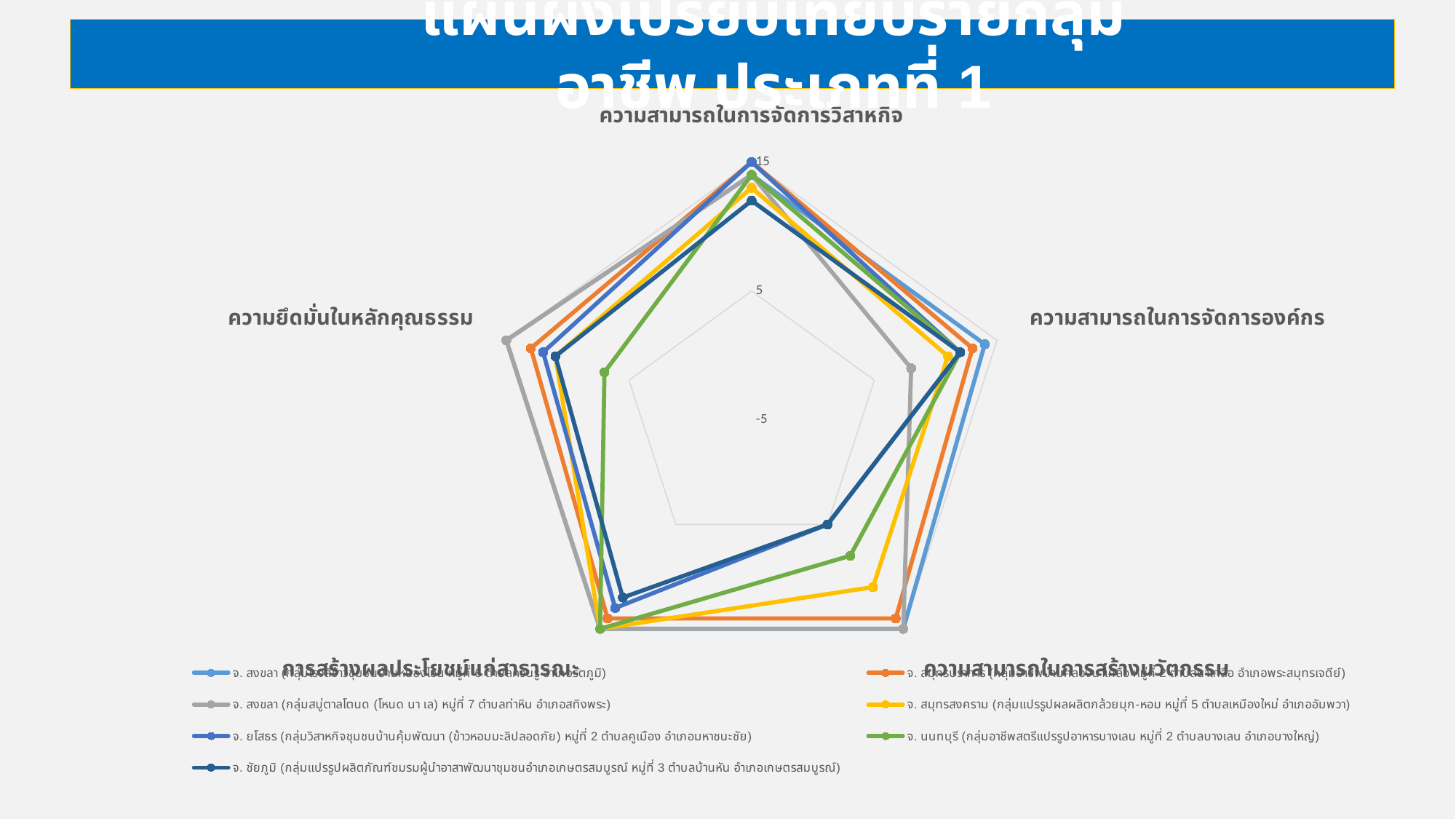

แผนผังเปรียบเทียบรายกลุ่มอาชีพ ประเภทที่ 1

### Chart

| Category | จ. สงขลา (กลุ่มโรงสีข้าวชุมชนบ้านหนองโอน หมู่ที่ 6 ตำบลควนรู อำเภอรัตภูมิ) | จ. สมุทรปราการ (กลุ่มอาชีพบ้านคลองนาเกลือ หมู่ที่ 2 ตำบลนาเกลือ อำเภอพระสมุทรเจดีย์) | จ. สงขลา (กลุ่มสบู่ตาลโตนด (โหนด นา เล) หมู่ที่ 7 ตำบลท่าหิน อำเภอสทิงพระ) | จ. สมุทรสงคราม (กลุ่มแปรรูปผลผลิตกล้วยมุก-หอม หมู่ที่ 5 ตำบลเหมืองใหม่ อำเภออัมพวา) | จ. ยโสธร (กลุ่มวิสาหกิจชุมชนบ้านคุ้มพัฒนา (ข้าวหอมมะลิปลอดภัย) หมู่ที่ 2 ตำบลคูเมือง อำเภอมหาชนะชัย) | จ. นนทบุรี (กลุ่มอาชีพสตรีแปรรูปอาหารบางเลน หมู่ที่ 2 ตำบลบางเลน อำเภอบางใหญ่) | จ. ชัยภูมิ (กลุ่มแปรรูปผลิตภัณฑ์ชมรมผู้นำอาสาพัฒนาชุมชนอำเภอเกษตรสมบูรณ์ หมู่ที่ 3 ตำบลบ้านหัน อำเภอเกษตรสมบูรณ์) |
|---|---|---|---|---|---|---|---|
| ความสามารถในการจัดการวิสาหกิจ | 14.0 | 15.0 | 14.0 | 13.0 | 15.0 | 14.0 | 12.0 |
| ความสามารถในการจัดการองค์กร | 14.0 | 13.0 | 8.0 | 11.0 | 12.0 | 12.0 | 12.0 |
| ความสามารถในการสร้างนวัตกรรม | 15.0 | 14.0 | 15.0 | 11.0 | 5.0 | 8.0 | 5.0 |
| การสร้างผลประโยชน์แก่สาธารณะ | 15.0 | 14.0 | 15.0 | 15.0 | 13.0 | 15.0 | 12.0 |
| ความยึดมั่นในหลักคุณธรรม | 15.0 | 13.0 | 15.0 | 11.0 | 12.0 | 7.0 | 11.0 |